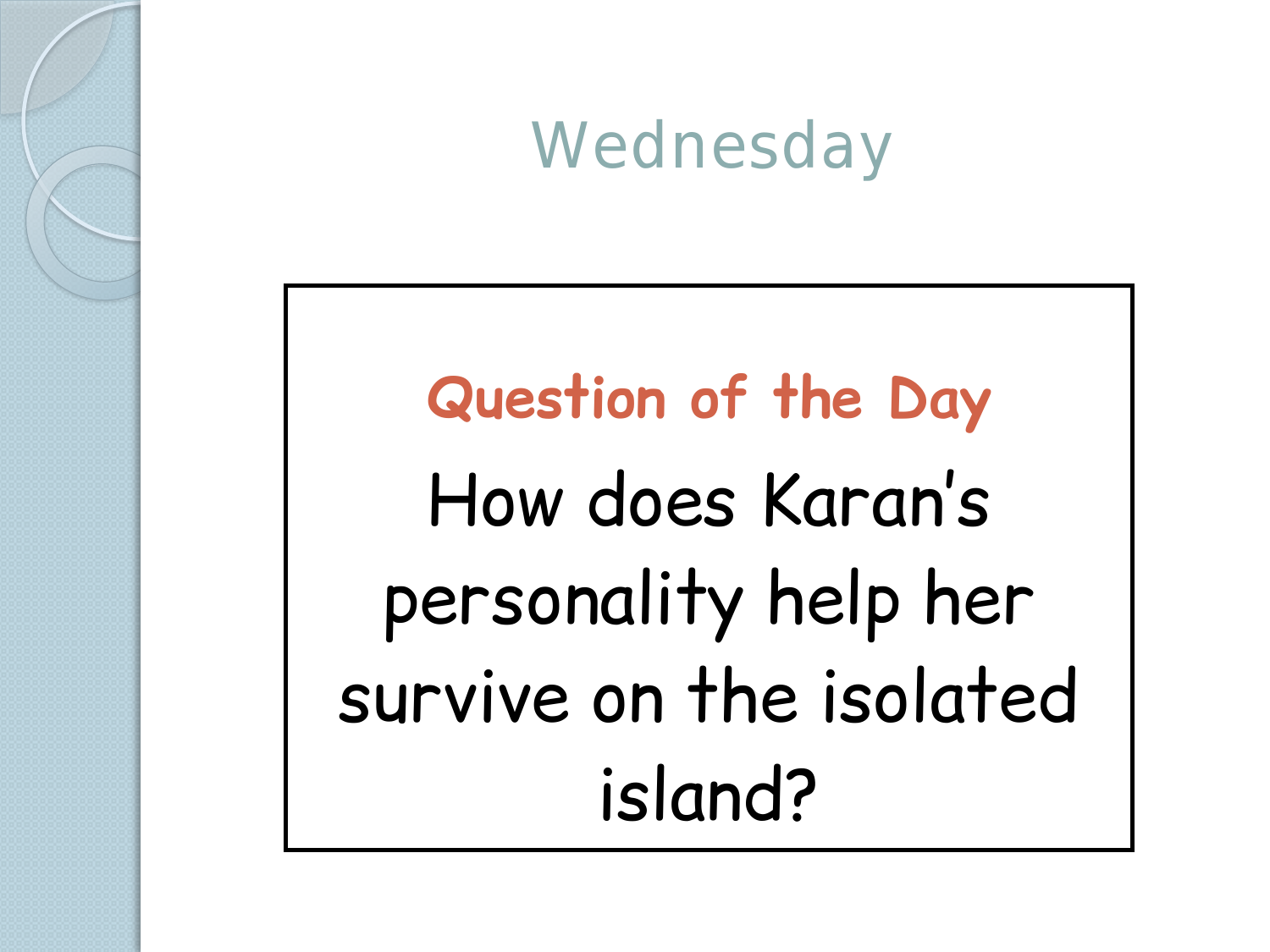

# Wednesday
| Question of the Day How does Karan’s personality help her survive on the isolated island? |
| --- |